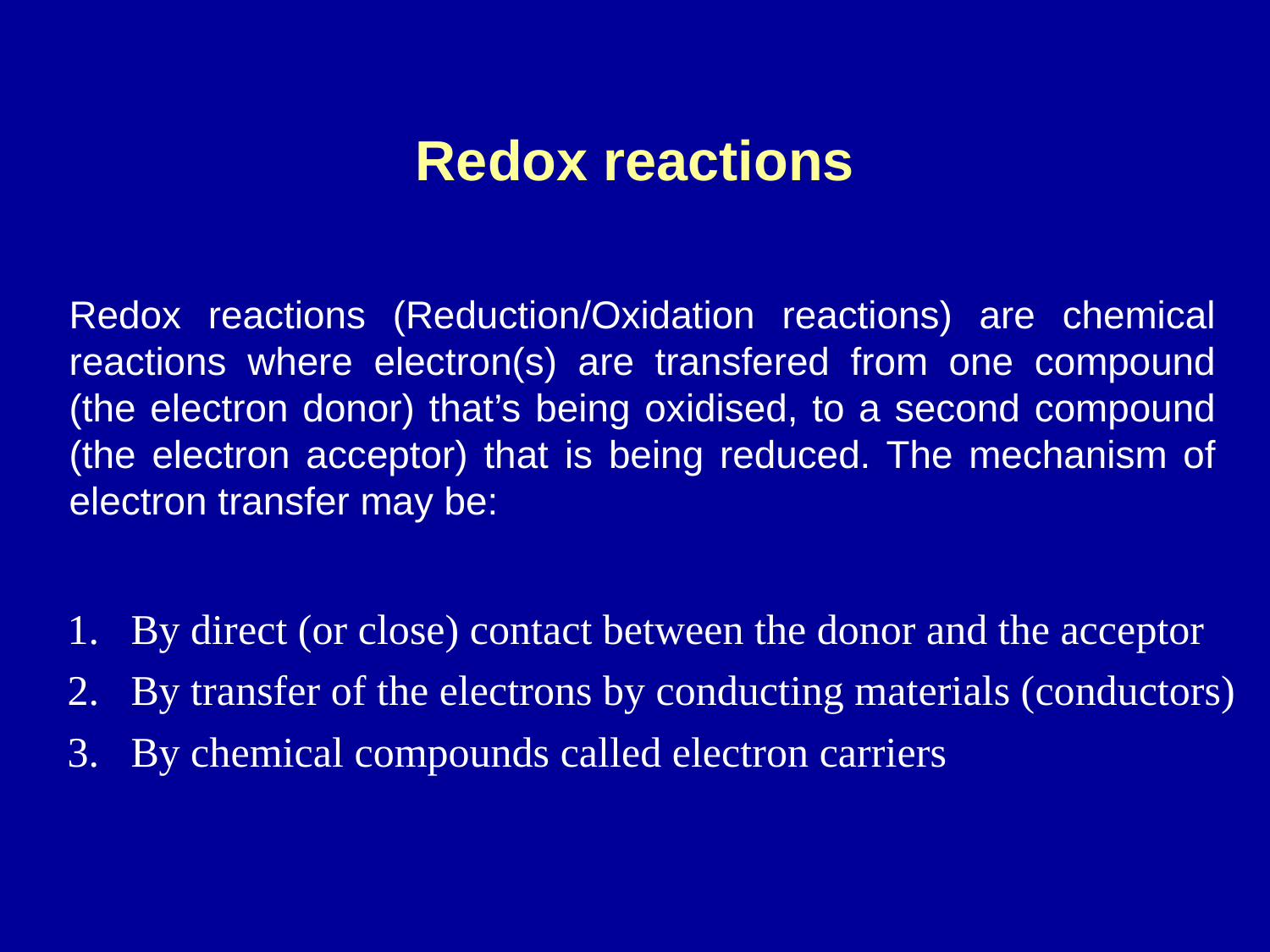

# Redox reactions
Redox reactions (Reduction/Oxidation reactions) are chemical reactions where electron(s) are transfered from one compound (the electron donor) that’s being oxidised, to a second compound (the electron acceptor) that is being reduced. The mechanism of electron transfer may be:
By direct (or close) contact between the donor and the acceptor
By transfer of the electrons by conducting materials (conductors)
By chemical compounds called electron carriers